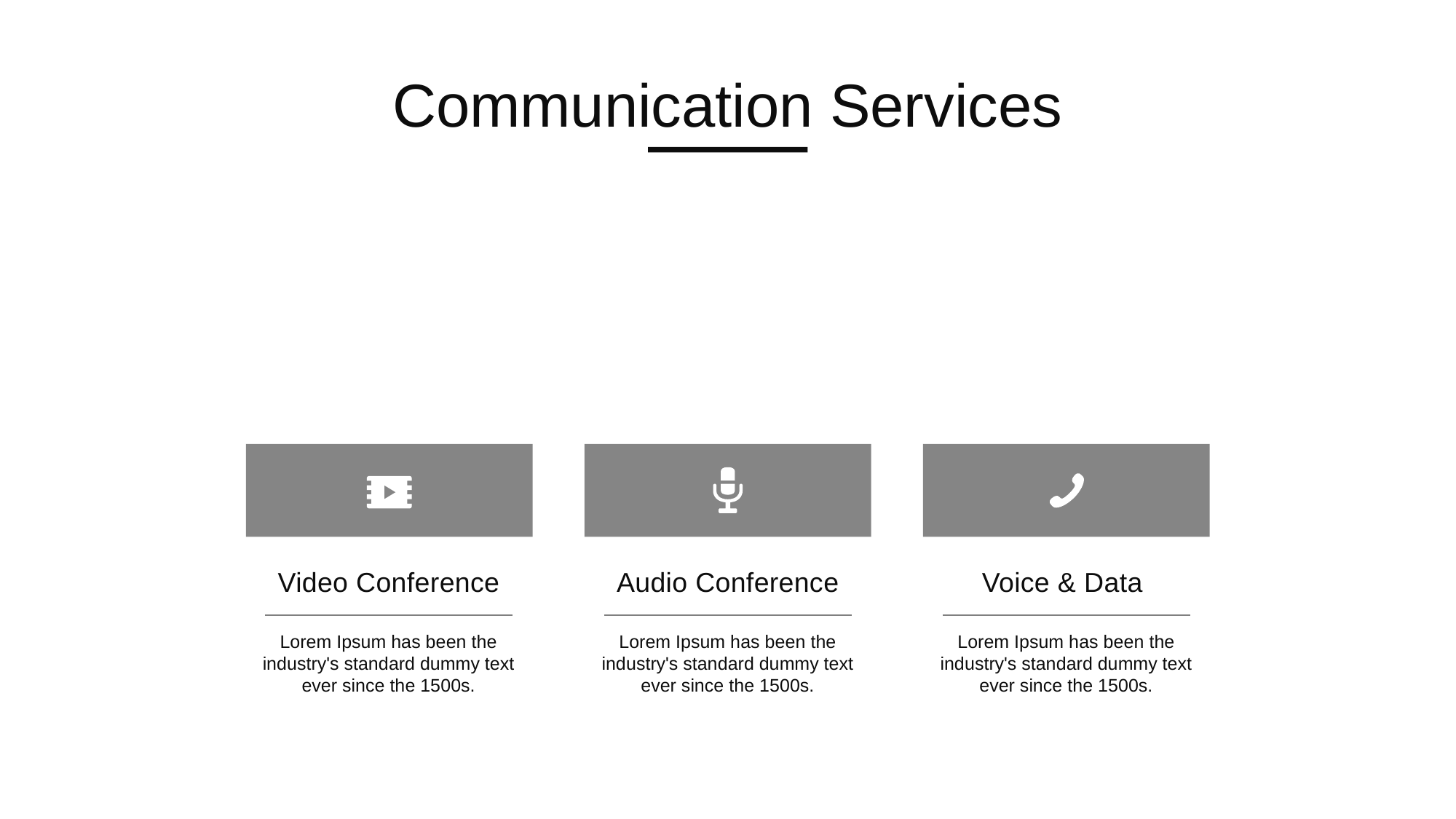

Communication Services

Video Conference
Audio Conference
Voice & Data
Lorem Ipsum has been the industry's standard dummy text ever since the 1500s.
Lorem Ipsum has been the industry's standard dummy text ever since the 1500s.
Lorem Ipsum has been the industry's standard dummy text ever since the 1500s.